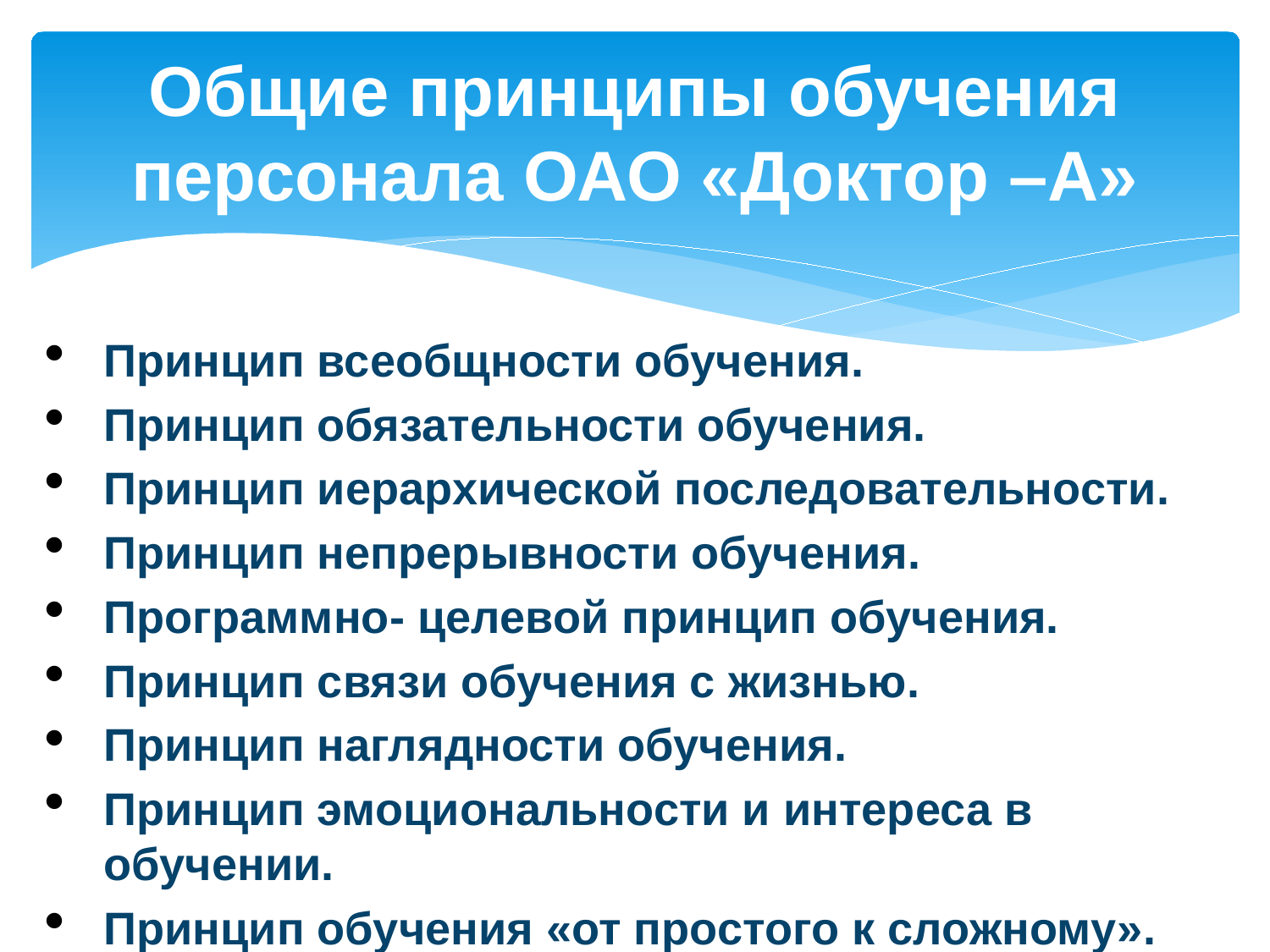

# Общие принципы обучения персонала ОАО «Доктор –А»

Принцип всеобщности обучения.
Принцип обязательности обучения.
Принцип иерархической последовательности.
Принцип непрерывности обучения.
Программно- целевой принцип обучения.
Принцип связи обучения с жизнью.
Принцип наглядности обучения.
Принцип эмоциональности и интереса в обучении.
Принцип обучения «от простого к сложному».